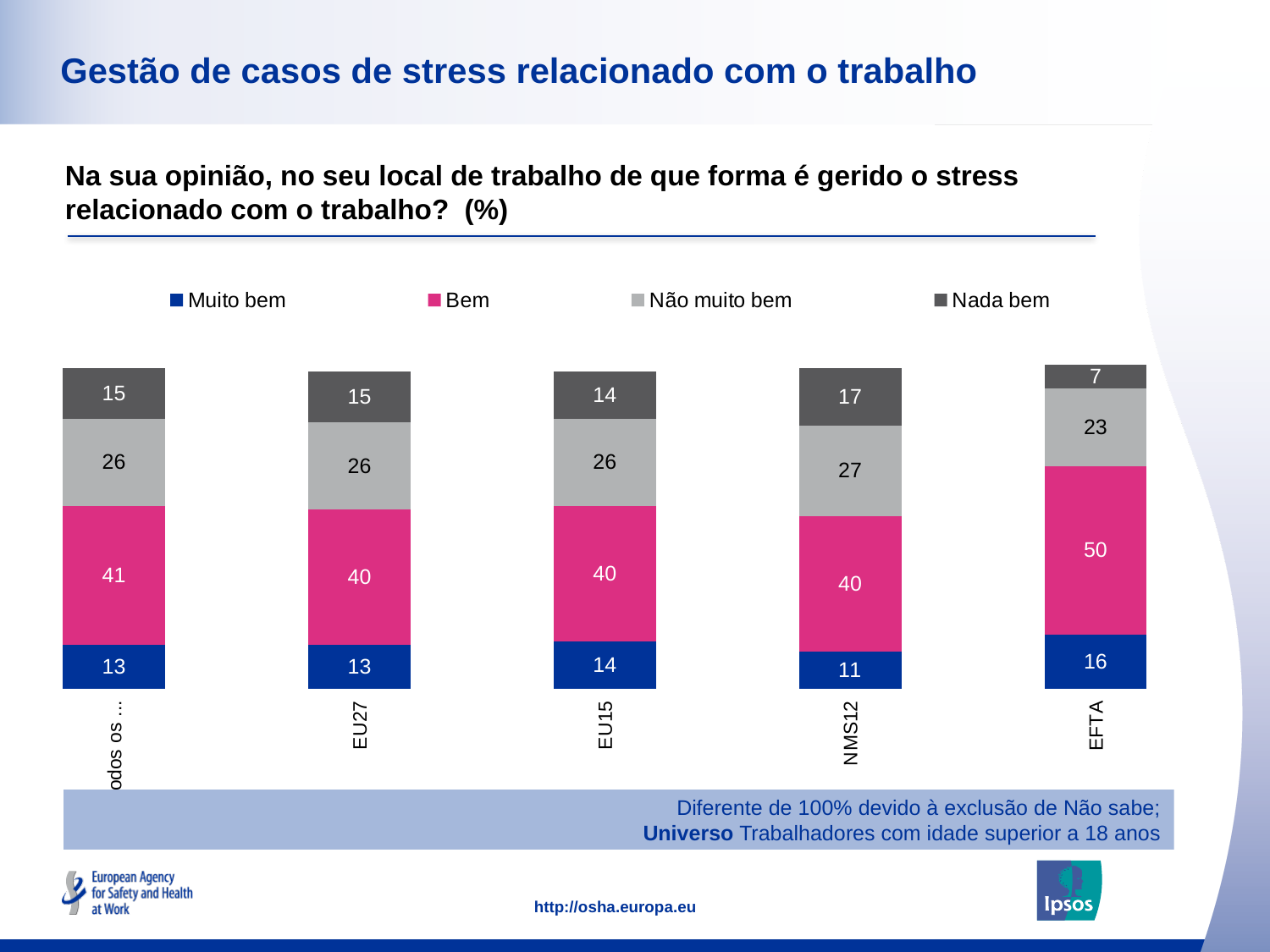

### Chart: Ipsos Ribbon Rules

| Category |  |
|---|---|
# Gestão de casos de stress relacionado com o trabalho
Na sua opinião, no seu local de trabalho de que forma é gerido o stress relacionado com o trabalho?  (%)

### Chart

| Category | Muito bem | Bem | Não muito bem | Nada bem |
|---|---|---|---|---|
| Todos os países | 13.0 | 41.0 | 26.0 | 15.0 |
|  | None | None | None | None |
| EU27 | 13.0 | 40.0 | 26.0 | 15.0 |
|  | None | None | None | None |
| EU15 | 14.0 | 40.0 | 26.0 | 14.0 |
|  | None | None | None | None |
| NMS12 | 11.0 | 40.0 | 27.0 | 17.0 |
|  | None | None | None | None |
| EFTA | 16.0 | 50.0 | 23.0 | 7.0 |
Diferente de 100% devido à exclusão de Não sabe;
 Universo Trabalhadores com idade superior a 18 anos